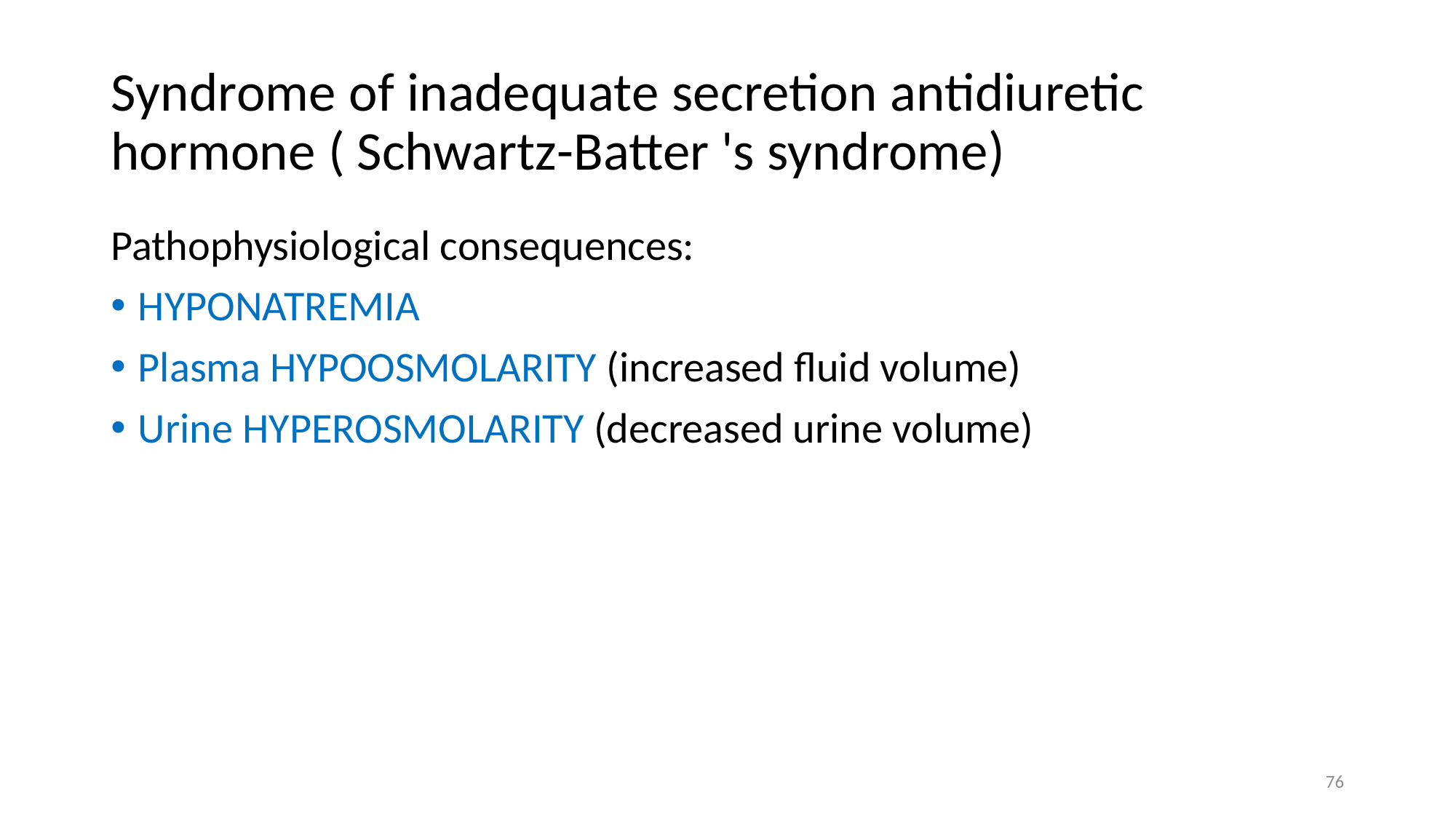

# Syndrome of inadequate secretion antidiuretic hormone ( Schwartz-Batter 's syndrome)
Pathophysiological consequences:
HYPONATREMIA
Plasma HYPOOSMOLARITY (increased fluid volume)
Urine HYPEROSMOLARITY (decreased urine volume)

76